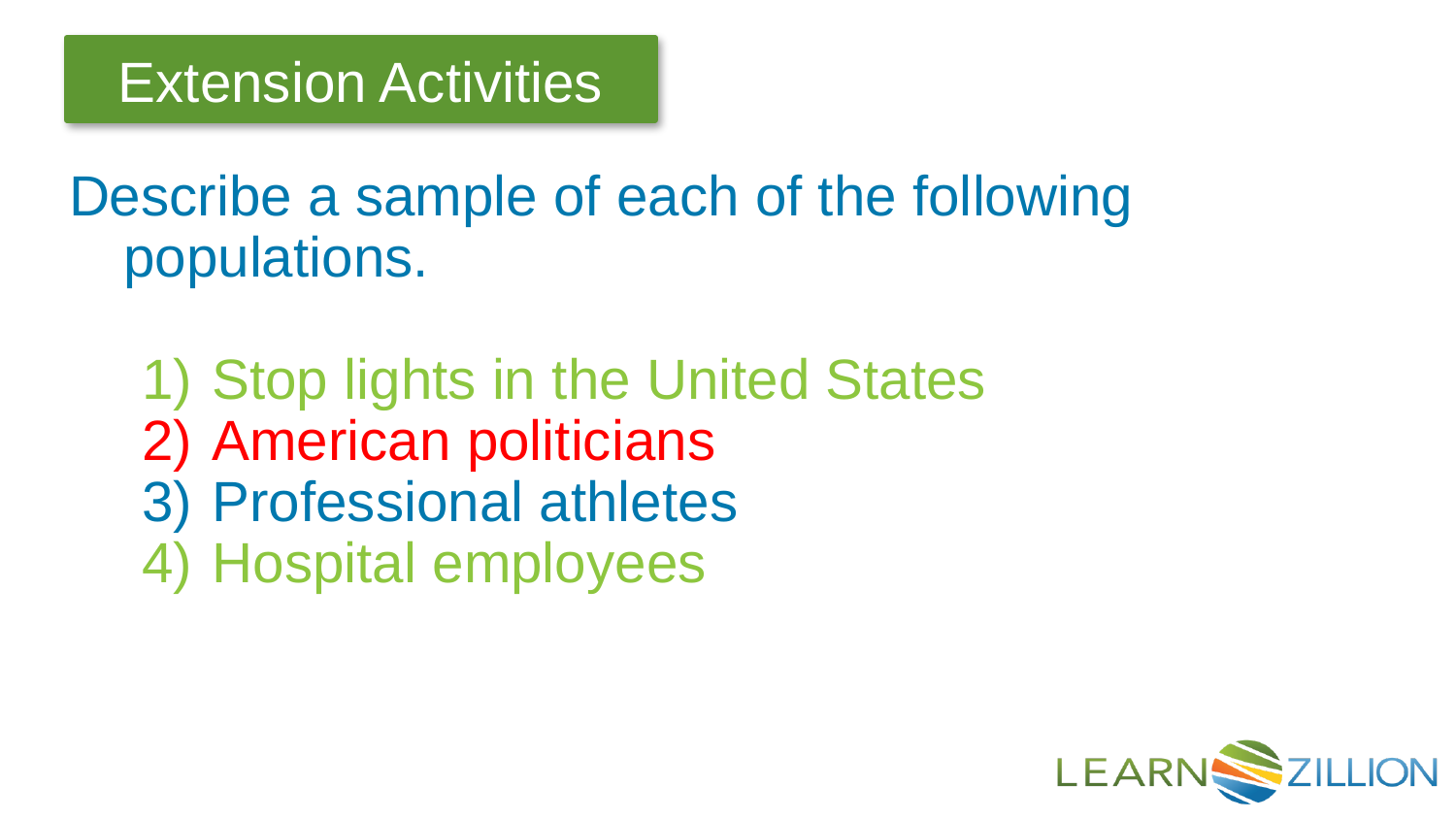

Extension Activities
Describe a sample of each of the following populations.

 Stop lights in the United States
 American politicians
 Professional athletes
 Hospital employees